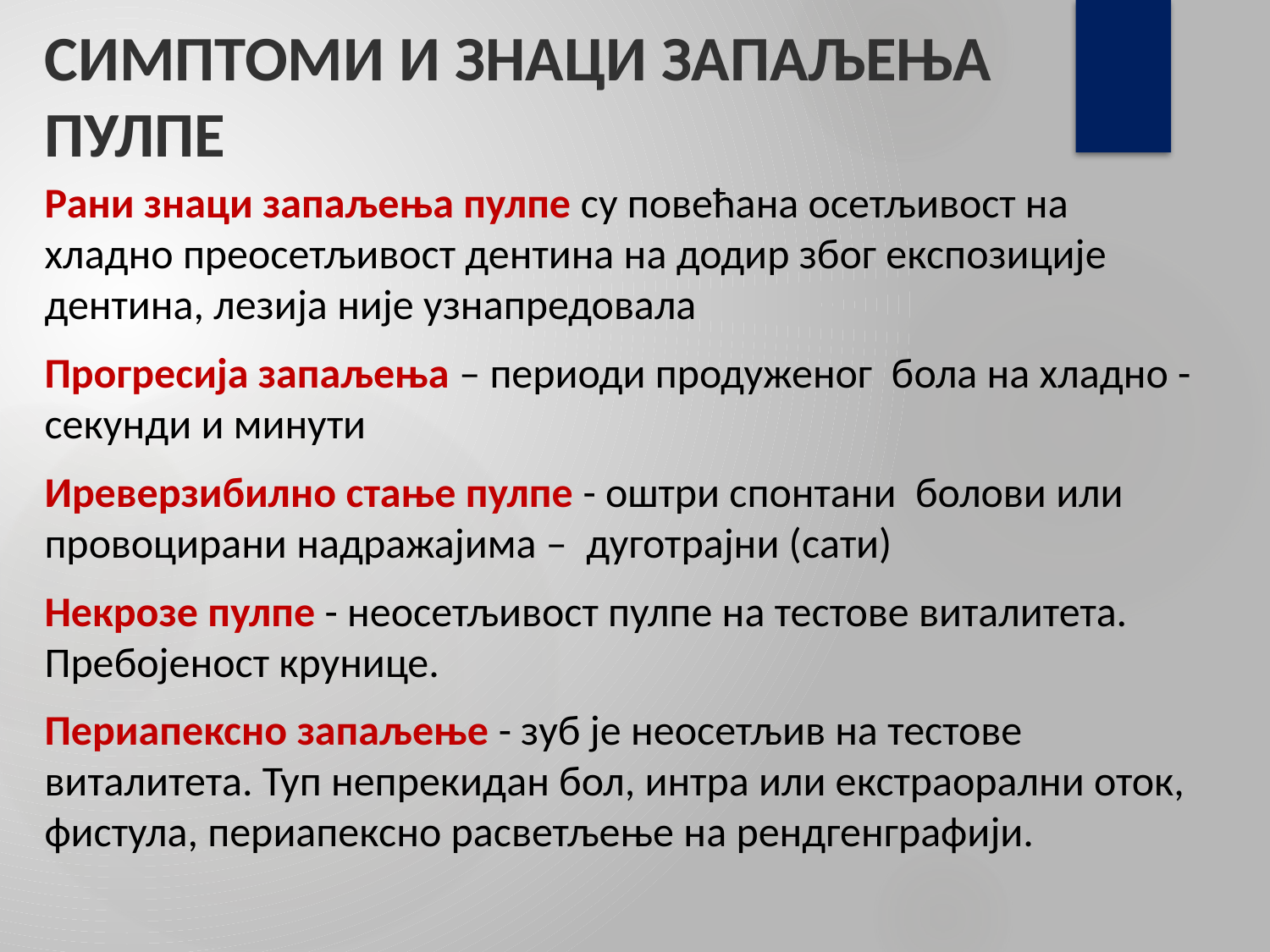

# СИМПТОМИ И ЗНАЦИ ЗАПАЉЕЊА ПУЛПЕ
Рани знаци запаљења пулпе су повећана осетљивост на хладно преосетљивост дентина на додир због експозиције дентина, лезија није узнапредовала
Прогресија запаљења – периоди продуженог  бола на хладно - секунди и минути
Иреверзибилно стање пулпе - оштри спонтани  болови или провоцирани надражајима –  дуготрајни (сати)
Некрозе пулпе - неосетљивост пулпе на тестове виталитета. Пребојеност крунице.
Периапексно запаљење - зуб је неосетљив на тестове виталитета. Туп непрекидан бол, интра или екстраорални оток, фистула, периапексно расветљење на рендгенграфији.